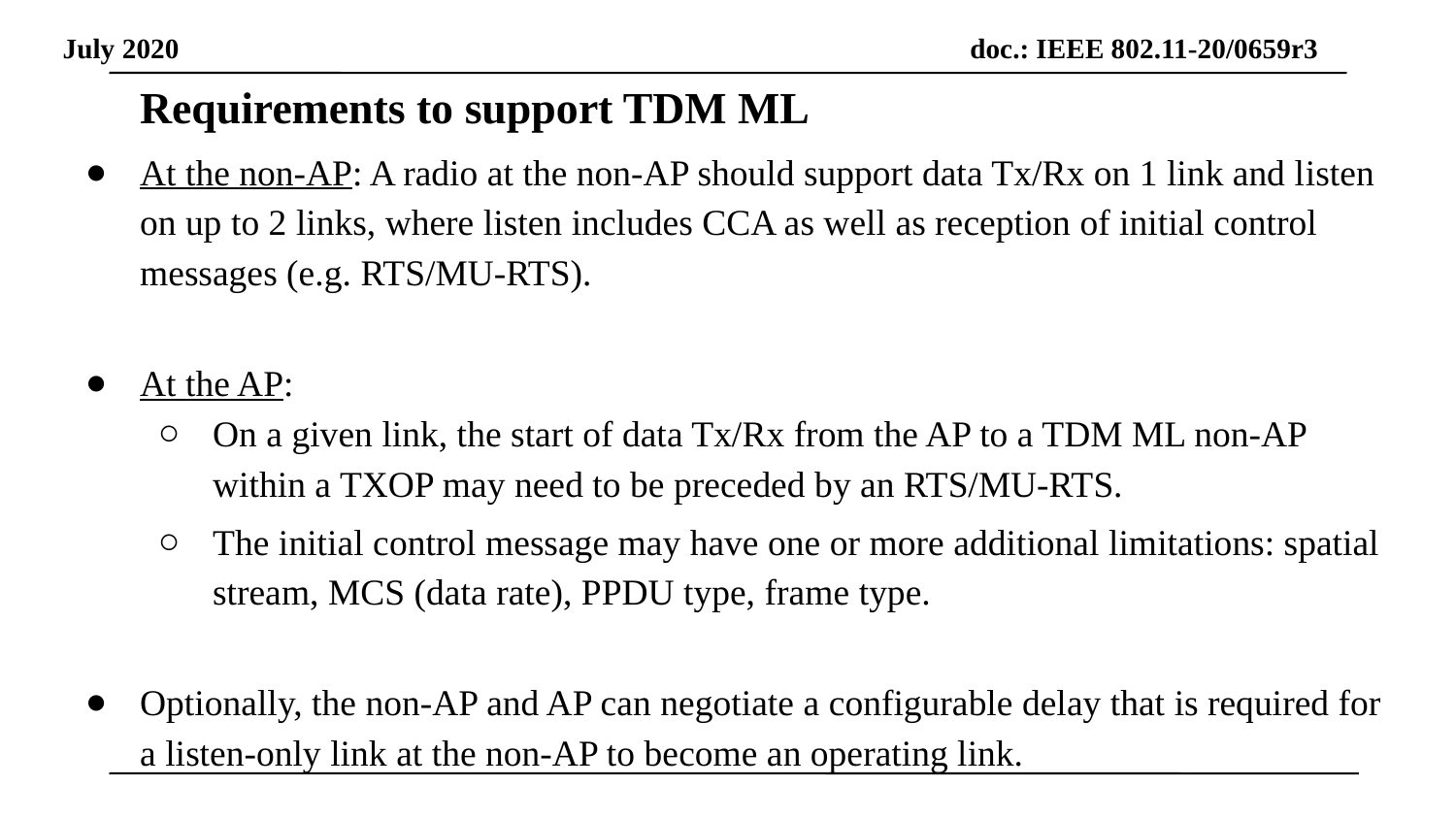

Requirements to support TDM ML
At the non-AP: A radio at the non-AP should support data Tx/Rx on 1 link and listen on up to 2 links, where listen includes CCA as well as reception of initial control messages (e.g. RTS/MU-RTS).

At the AP:
On a given link, the start of data Tx/Rx from the AP to a TDM ML non-AP within a TXOP may need to be preceded by an RTS/MU-RTS.
The initial control message may have one or more additional limitations: spatial stream, MCS (data rate), PPDU type, frame type.

Optionally, the non-AP and AP can negotiate a configurable delay that is required for a listen-only link at the non-AP to become an operating link.